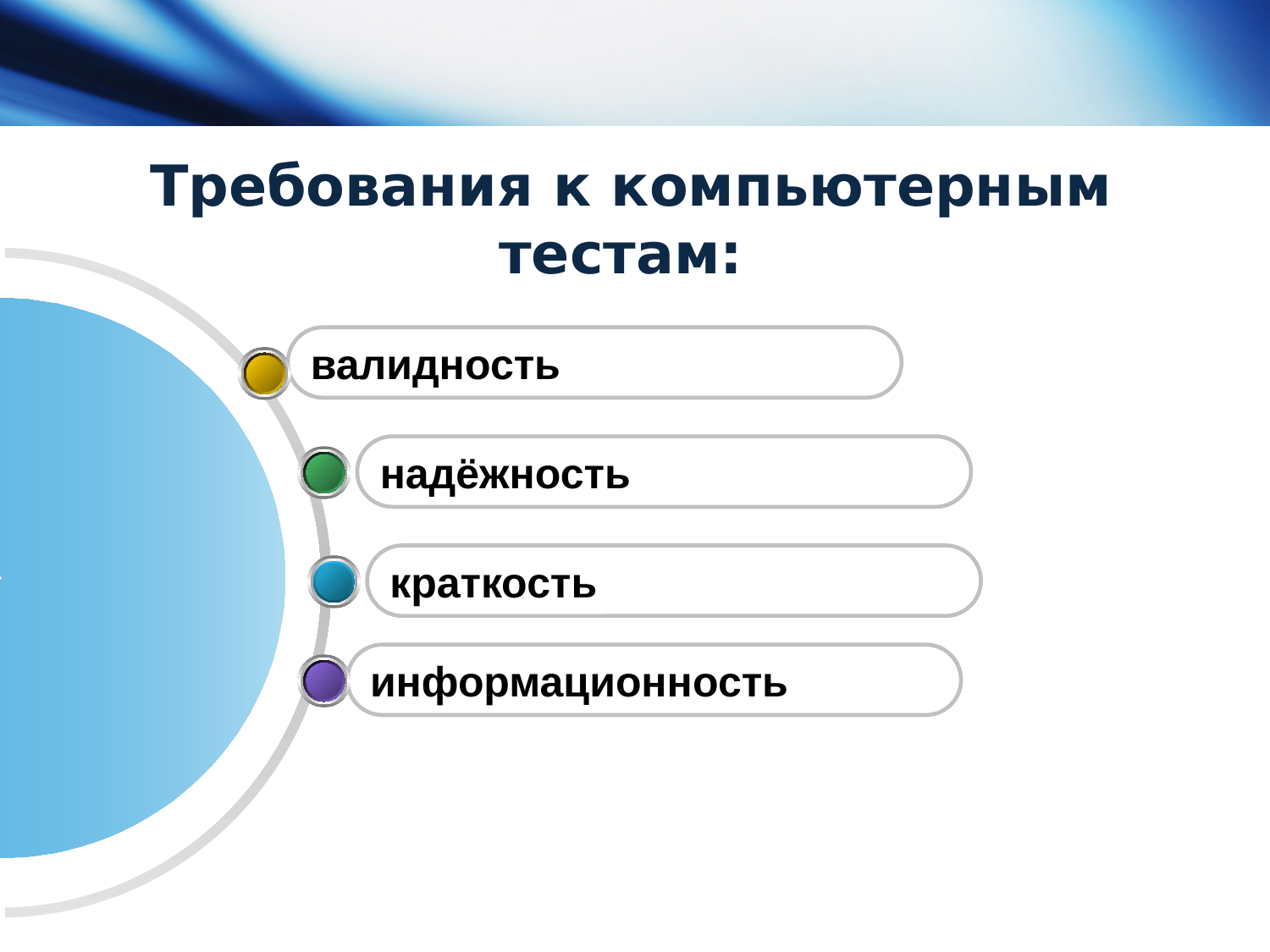

# Требования к компьютерным тестам:

валидность

надёжность

краткость

информационность